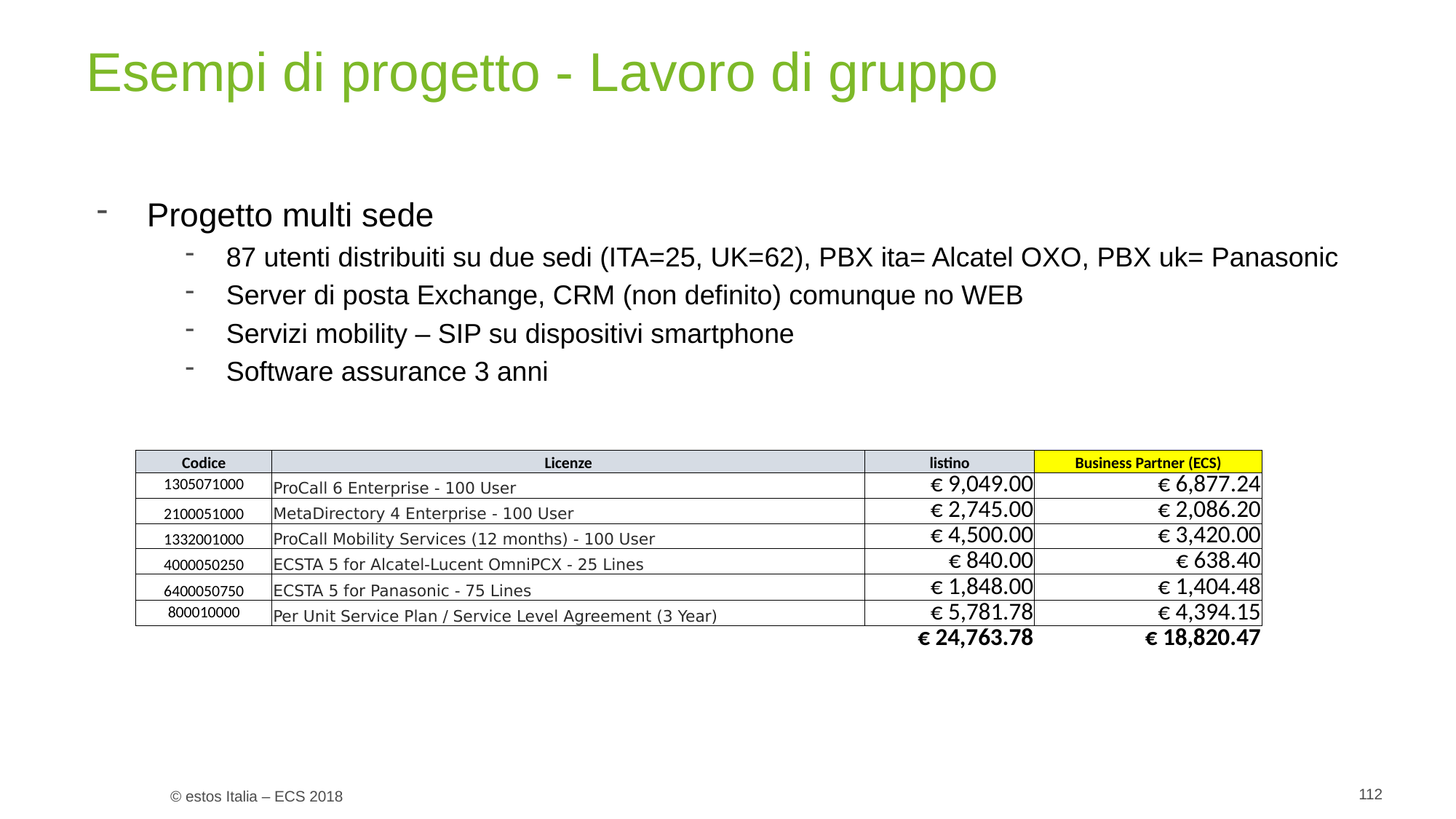

# Esempi di progetto - Lavoro di gruppo

 Progetto multi sede
87 utenti distribuiti su due sedi (ITA=25, UK=62), PBX ita= Alcatel OXO, PBX uk= Panasonic
Server di posta Exchange, CRM (non definito) comunque no WEB
Servizi mobility – SIP su dispositivi smartphone
Software assurance 3 anni

| Codice | Licenze | listino | Business Partner (ECS) |
| --- | --- | --- | --- |
| 1305071000 | ProCall 6 Enterprise - 100 User | € 9,049.00 | € 6,877.24 |
| 2100051000 | MetaDirectory 4 Enterprise - 100 User | € 2,745.00 | € 2,086.20 |
| 1332001000 | ProCall Mobility Services (12 months) - 100 User | € 4,500.00 | € 3,420.00 |
| 4000050250 | ECSTA 5 for Alcatel-Lucent OmniPCX - 25 Lines | € 840.00 | € 638.40 |
| 6400050750 | ECSTA 5 for Panasonic - 75 Lines | € 1,848.00 | € 1,404.48 |
| 800010000 | Per Unit Service Plan / Service Level Agreement (3 Year) | € 5,781.78 | € 4,394.15 |
|  |  | € 24,763.78 | € 18,820.47 |

112
© estos Italia – ECS 2018